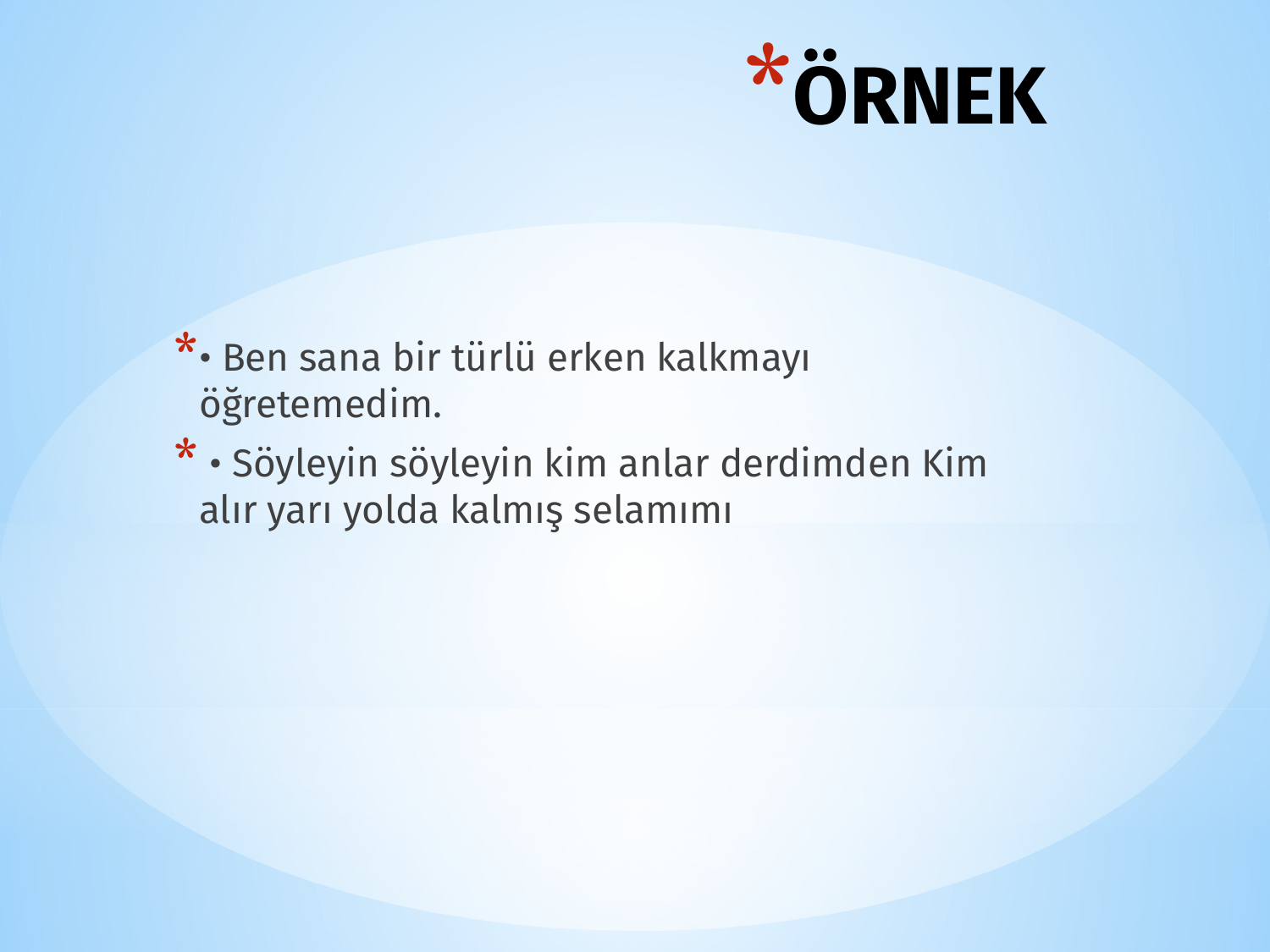

# ÖRNEK
• Ben sana bir türlü erken kalkmayı öğretemedim.
 • Söyleyin söyleyin kim anlar derdimden Kim alır yarı yolda kalmış selamımı